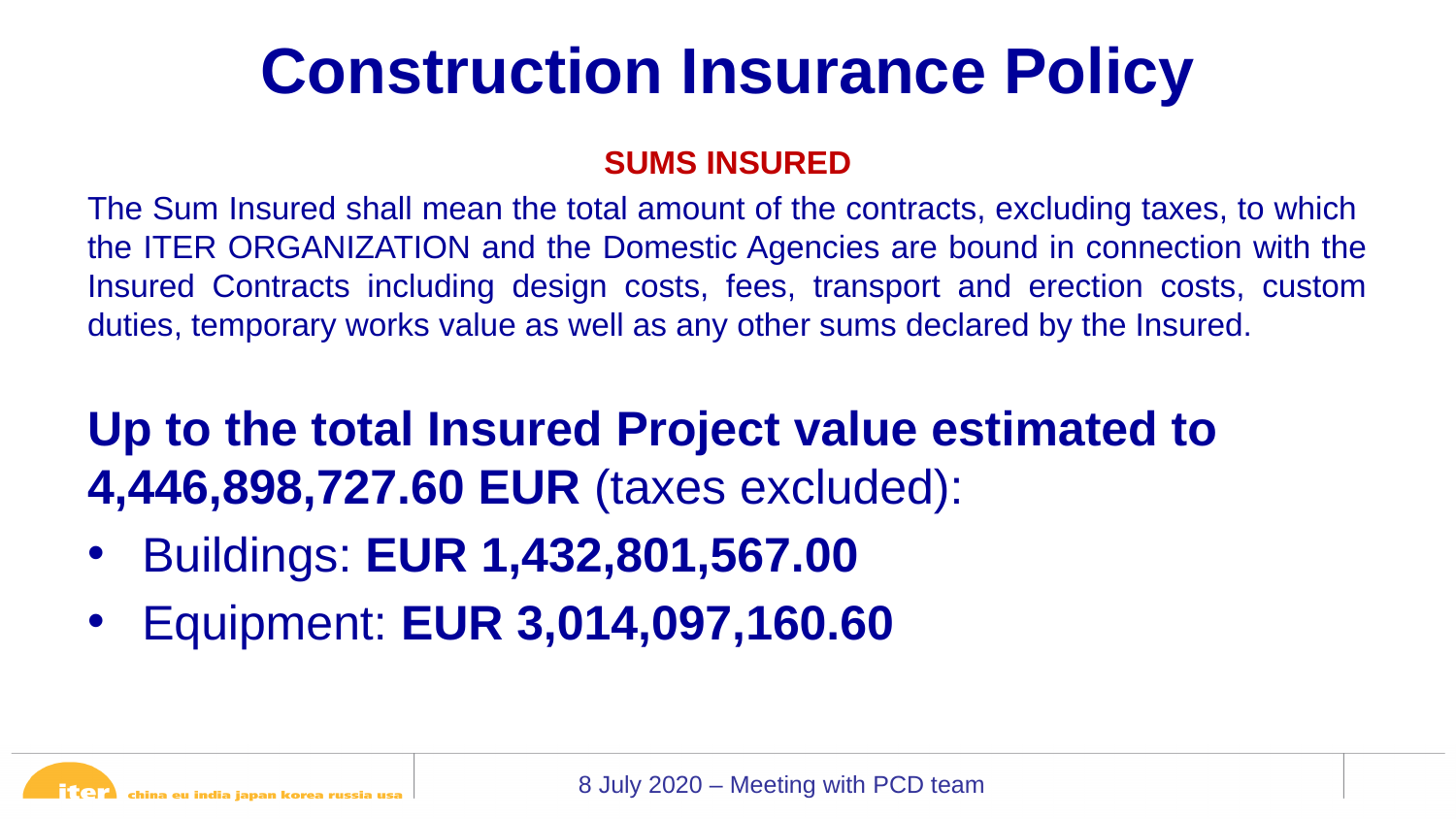

# Construction Insurance Policy
SUMS INSURED
The Sum Insured shall mean the total amount of the contracts, excluding taxes, to which  the ITER ORGANIZATION and the Domestic Agencies are bound in connection with the Insured Contracts including design costs, fees, transport and erection costs, custom duties, temporary works value as well as any other sums declared by the Insured.

Up to the total Insured Project value estimated to 4,446,898,727.60 EUR (taxes excluded):
Buildings: EUR 1,432,801,567.00
Equipment: EUR 3,014,097,160.60